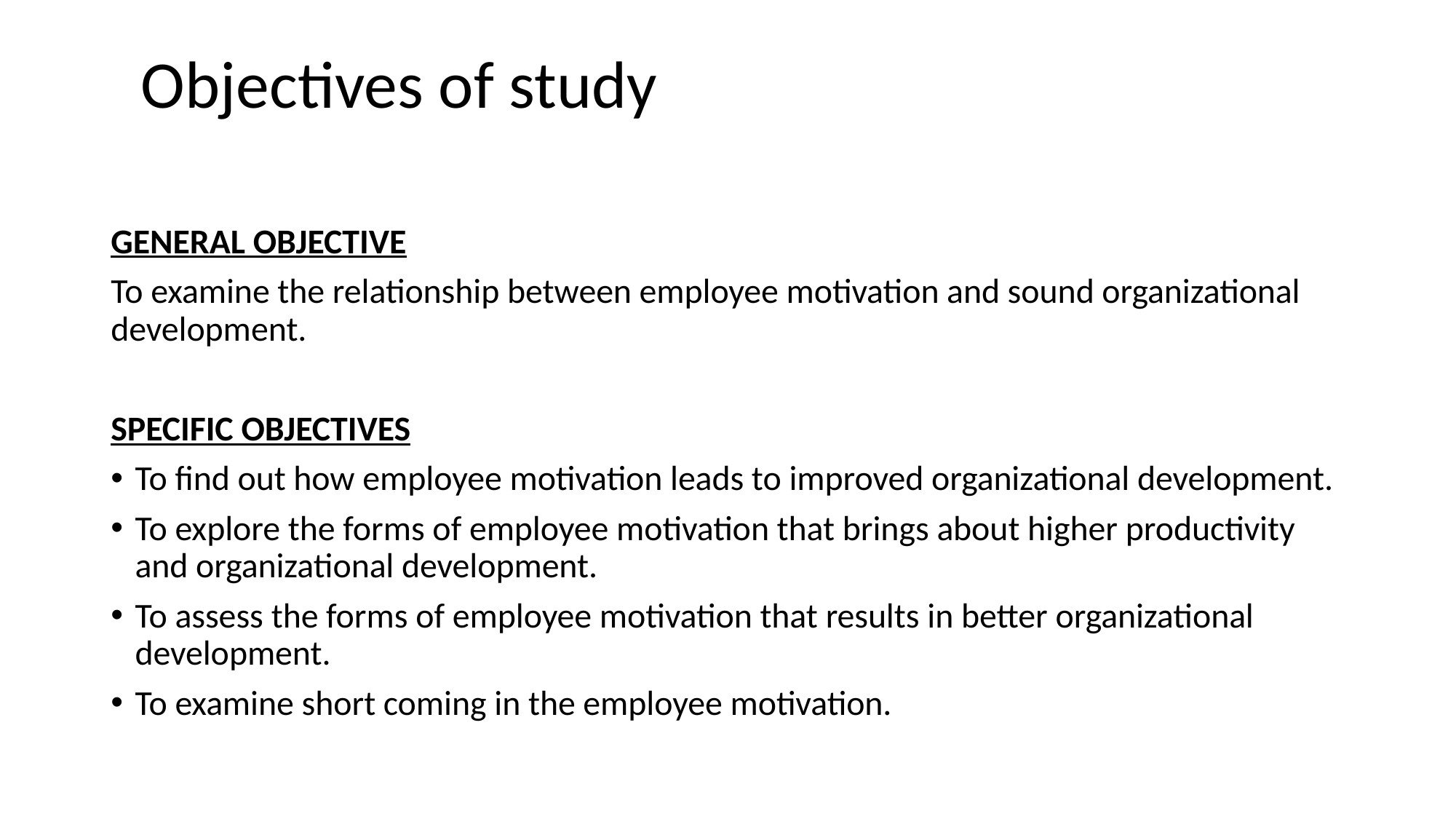

# Objectives of study
GENERAL OBJECTIVE
To examine the relationship between employee motivation and sound organizational development.

SPECIFIC OBJECTIVES
To find out how employee motivation leads to improved organizational development.
To explore the forms of employee motivation that brings about higher productivity and organizational development.
To assess the forms of employee motivation that results in better organizational development.
To examine short coming in the employee motivation.